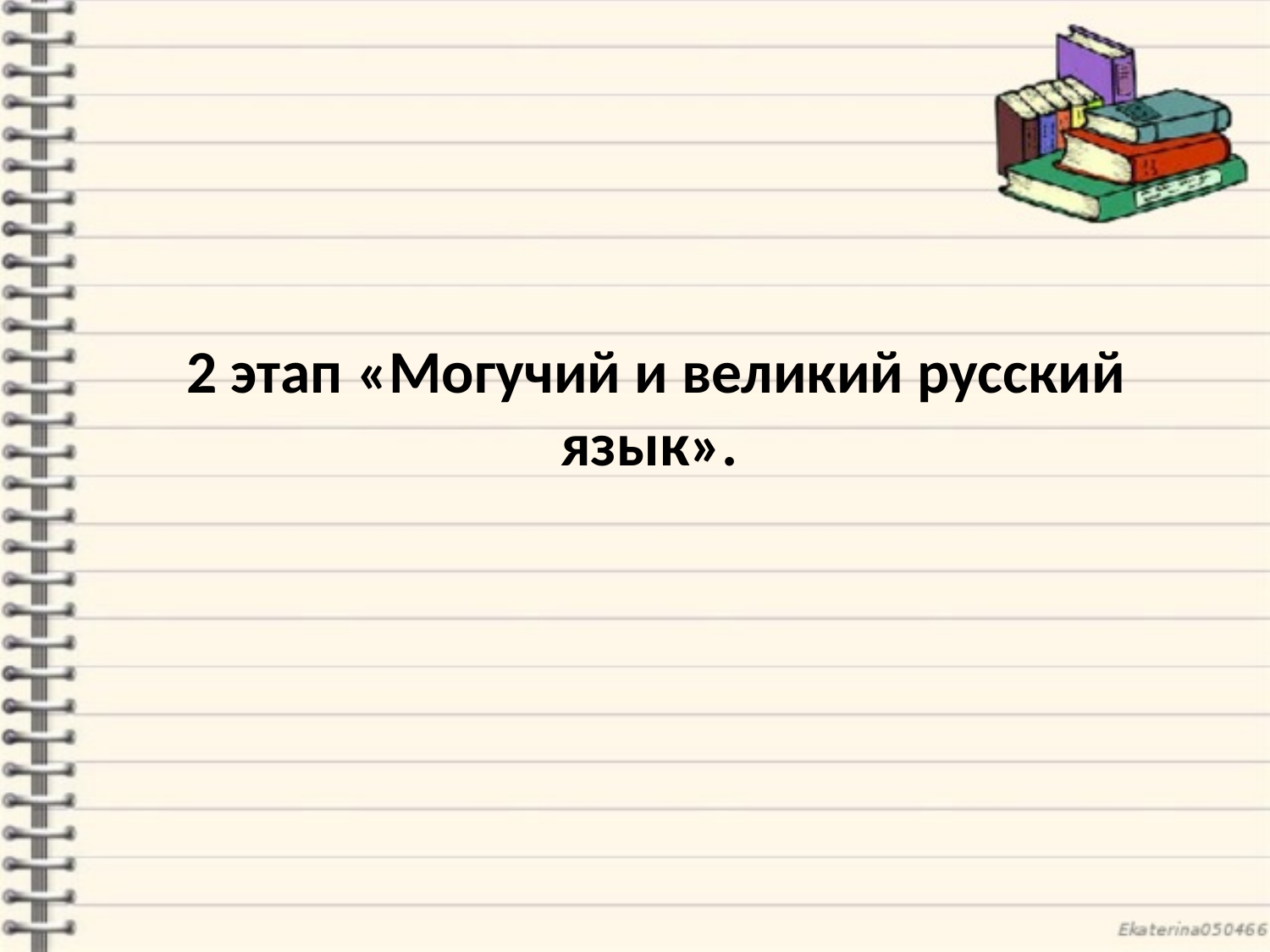

# 2 этап «Могучий и великий русский язык».